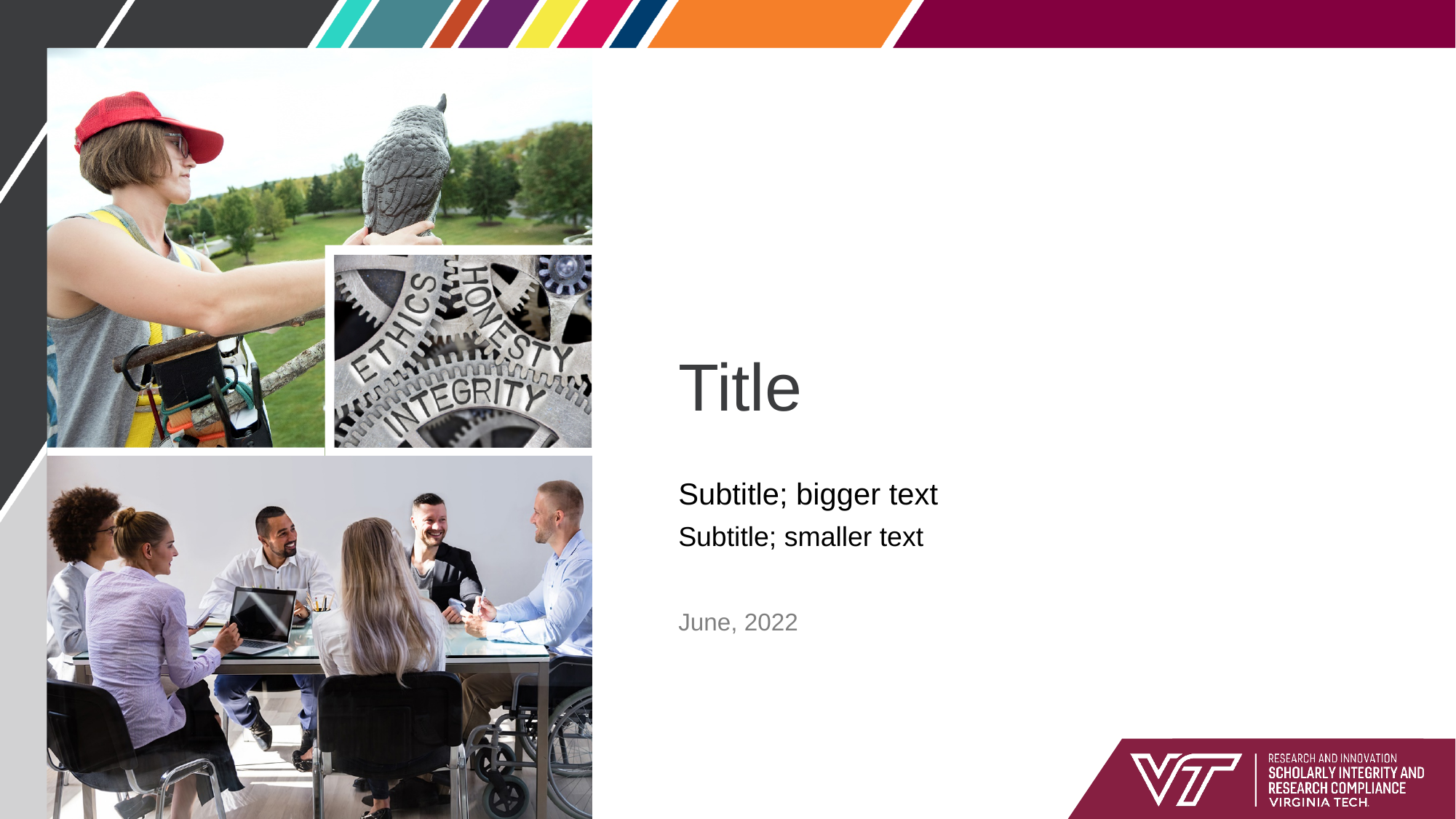

# Title
Subtitle; bigger text
Subtitle; smaller text
June, 2022